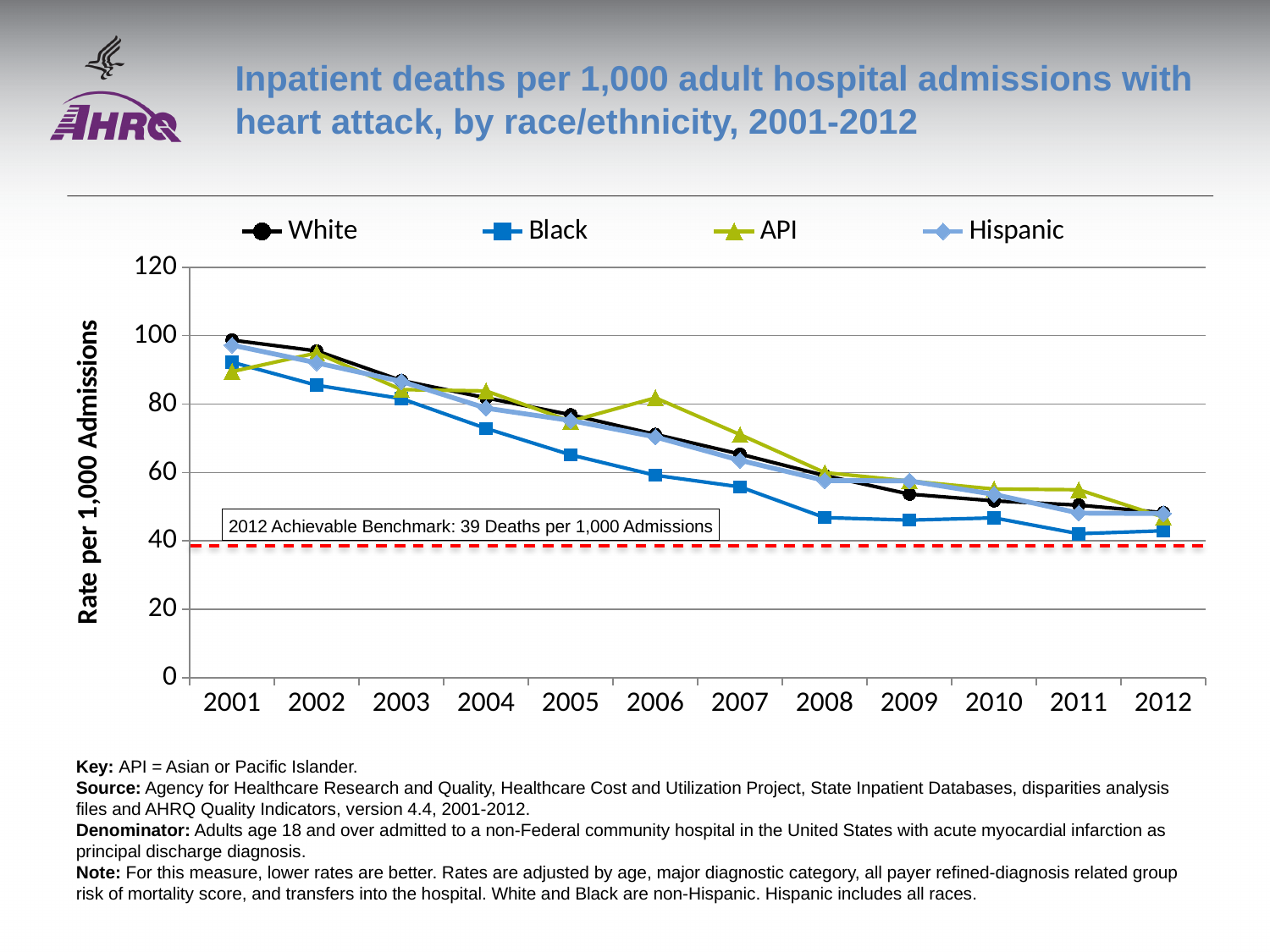

# Inpatient deaths per 1,000 adult hospital admissions with heart attack, by race/ethnicity, 2001-2012

### Chart

| Category | White | Black | API | Hispanic |
|---|---|---|---|---|
| 2001 | 98.701 | 92.238 | 89.492 | 97.244 |
| 2002 | 95.542 | 85.505 | 94.95 | 92.048 |
| 2003 | 86.881 | 81.607 | 84.24 | 86.634 |
| 2004 | 81.823 | 72.885 | 83.851 | 78.813 |
| 2005 | 76.878 | 65.165 | 74.995 | 75.192 |
| 2006 | 71.154 | 59.184 | 81.828 | 70.396 |
| 2007 | 65.375 | 55.79 | 71.096 | 63.572 |
| 2008 | 59.11 | 46.807 | 59.974 | 57.635 |
| 2009 | 53.663 | 46.077 | 57.51 | 57.533 |
| 2010 | 51.696 | 46.732 | 55.158 | 53.601 |
| 2011 | 50.454 | 42.097 | 54.96 | 48.132 |
| 2012 | 48.26 | 42.96 | 46.95 | 47.99 |
2012 Achievable Benchmark: 39 Deaths per 1,000 Admissions
Key: API = Asian or Pacific Islander.
Source: Agency for Healthcare Research and Quality, Healthcare Cost and Utilization Project, State Inpatient Databases, disparities analysis files and AHRQ Quality Indicators, version 4.4, 2001-2012.
Denominator: Adults age 18 and over admitted to a non-Federal community hospital in the United States with acute myocardial infarction as principal discharge diagnosis.
Note: For this measure, lower rates are better. Rates are adjusted by age, major diagnostic category, all payer refined-diagnosis related group risk of mortality score, and transfers into the hospital. White and Black are non-Hispanic. Hispanic includes all races.